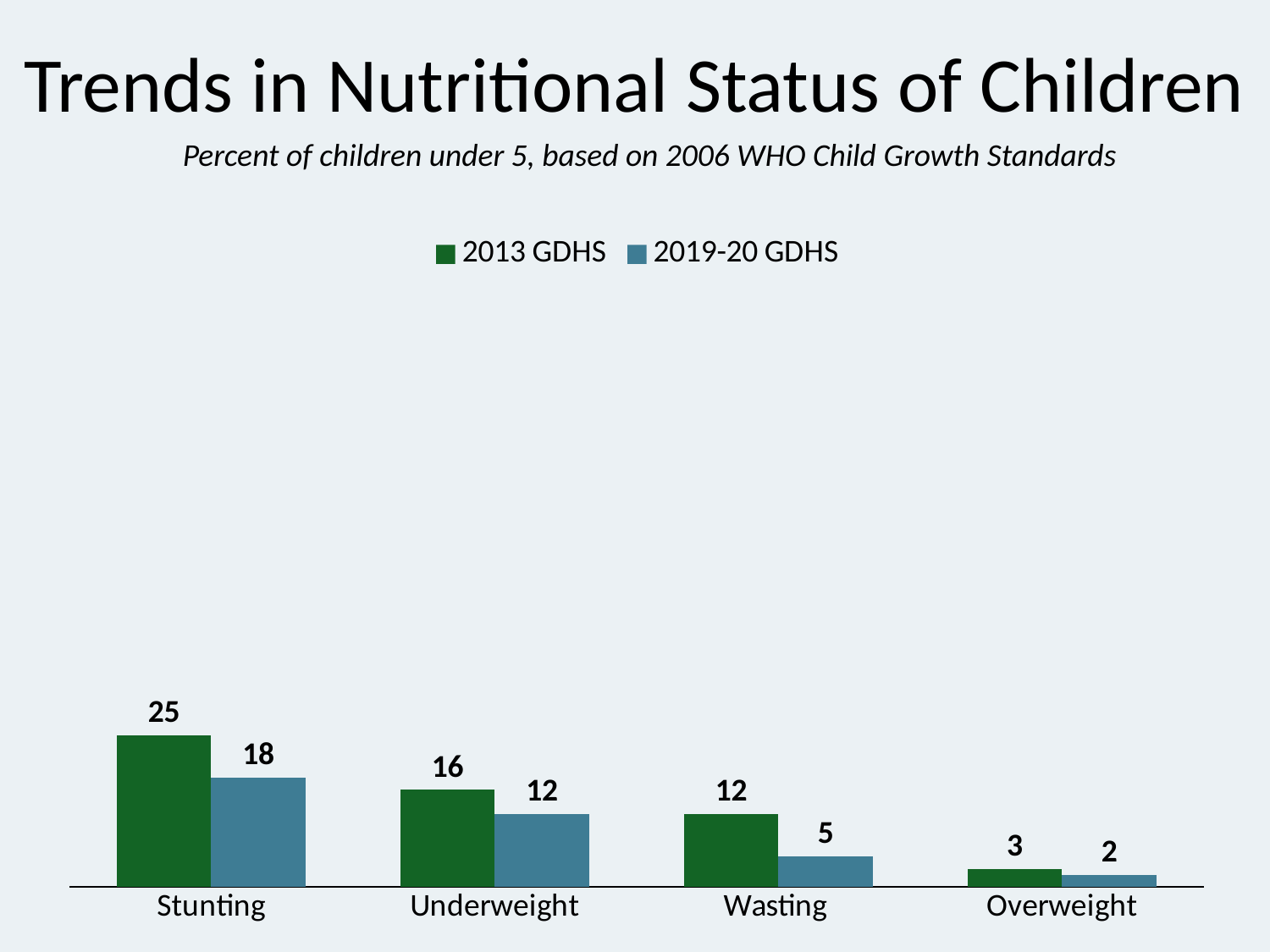

# Trends in Nutritional Status of Children
Percent of children under 5, based on 2006 WHO Child Growth Standards

### Chart

| Category | 2013 GDHS | 2019-20 GDHS |
|---|---|---|
| Stunting | 25.0 | 18.0 |
| Underweight | 16.0 | 12.0 |
| Wasting  | 12.0 | 5.0 |
| Overweight | 3.0 | 2.0 |